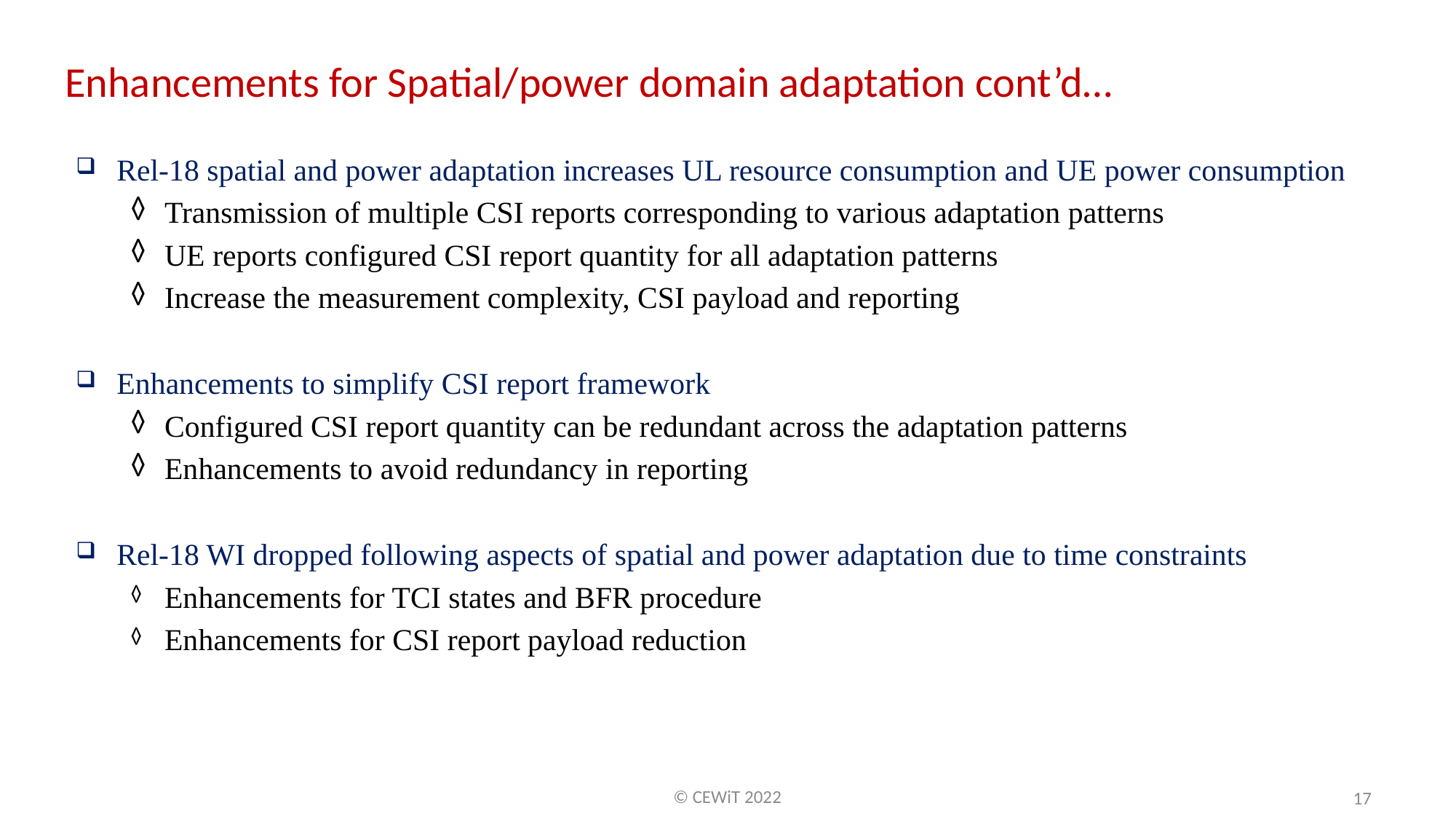

Enhancements for Spatial/power domain adaptation cont’d…
Rel-18 spatial and power adaptation increases UL resource consumption and UE power consumption
Transmission of multiple CSI reports corresponding to various adaptation patterns
UE reports configured CSI report quantity for all adaptation patterns
Increase the measurement complexity, CSI payload and reporting

Enhancements to simplify CSI report framework
Configured CSI report quantity can be redundant across the adaptation patterns
Enhancements to avoid redundancy in reporting

Rel-18 WI dropped following aspects of spatial and power adaptation due to time constraints
Enhancements for TCI states and BFR procedure
Enhancements for CSI report payload reduction

© CEWiT 2022
17